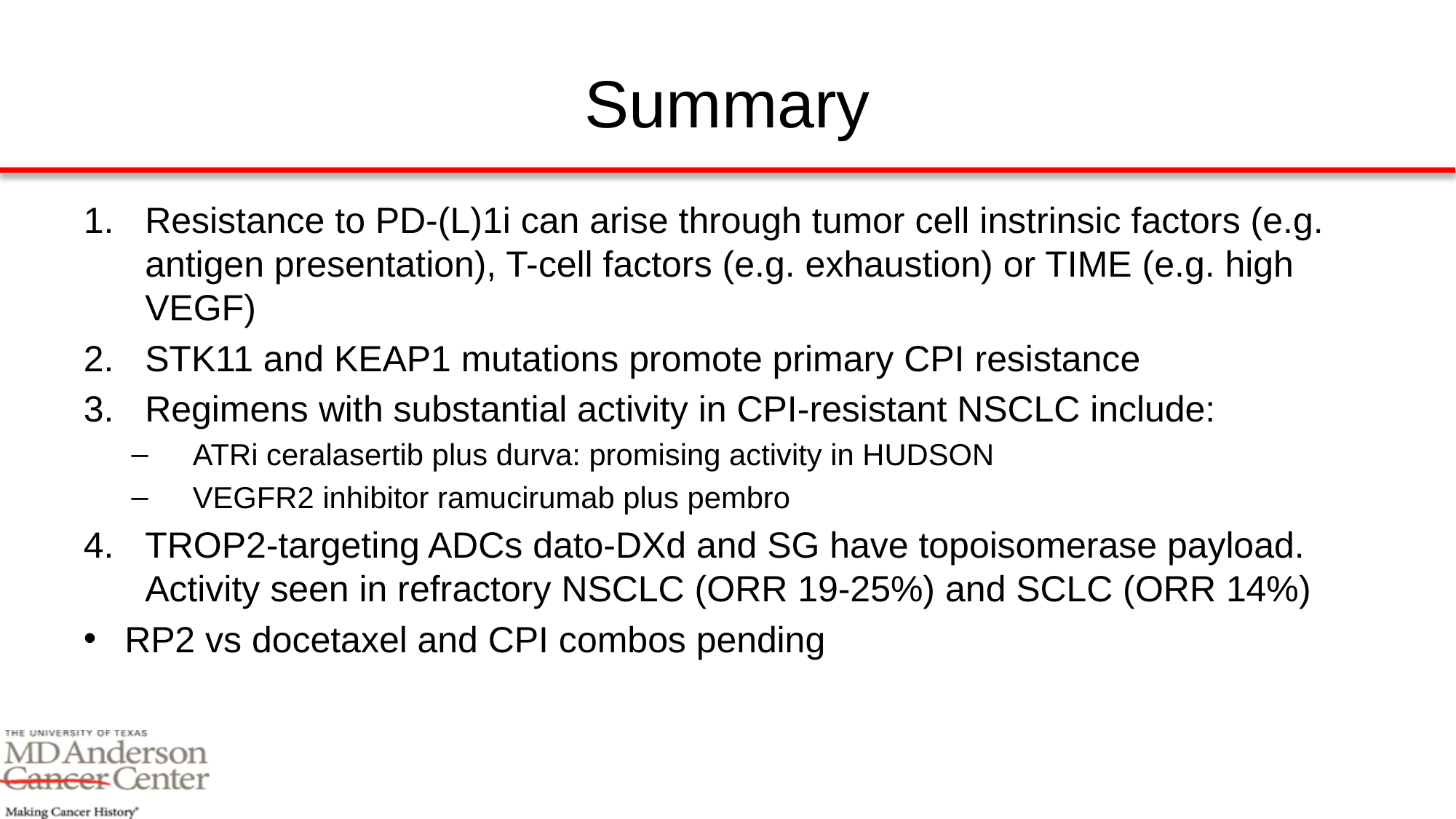

# Summary
Resistance to PD-(L)1i can arise through tumor cell instrinsic factors (e.g. antigen presentation), T-cell factors (e.g. exhaustion) or TIME (e.g. high VEGF)
STK11 and KEAP1 mutations promote primary CPI resistance
Regimens with substantial activity in CPI-resistant NSCLC include:
ATRi ceralasertib plus durva: promising activity in HUDSON
VEGFR2 inhibitor ramucirumab plus pembro
TROP2-targeting ADCs dato-DXd and SG have topoisomerase payload. Activity seen in refractory NSCLC (ORR 19-25%) and SCLC (ORR 14%)
RP2 vs docetaxel and CPI combos pending